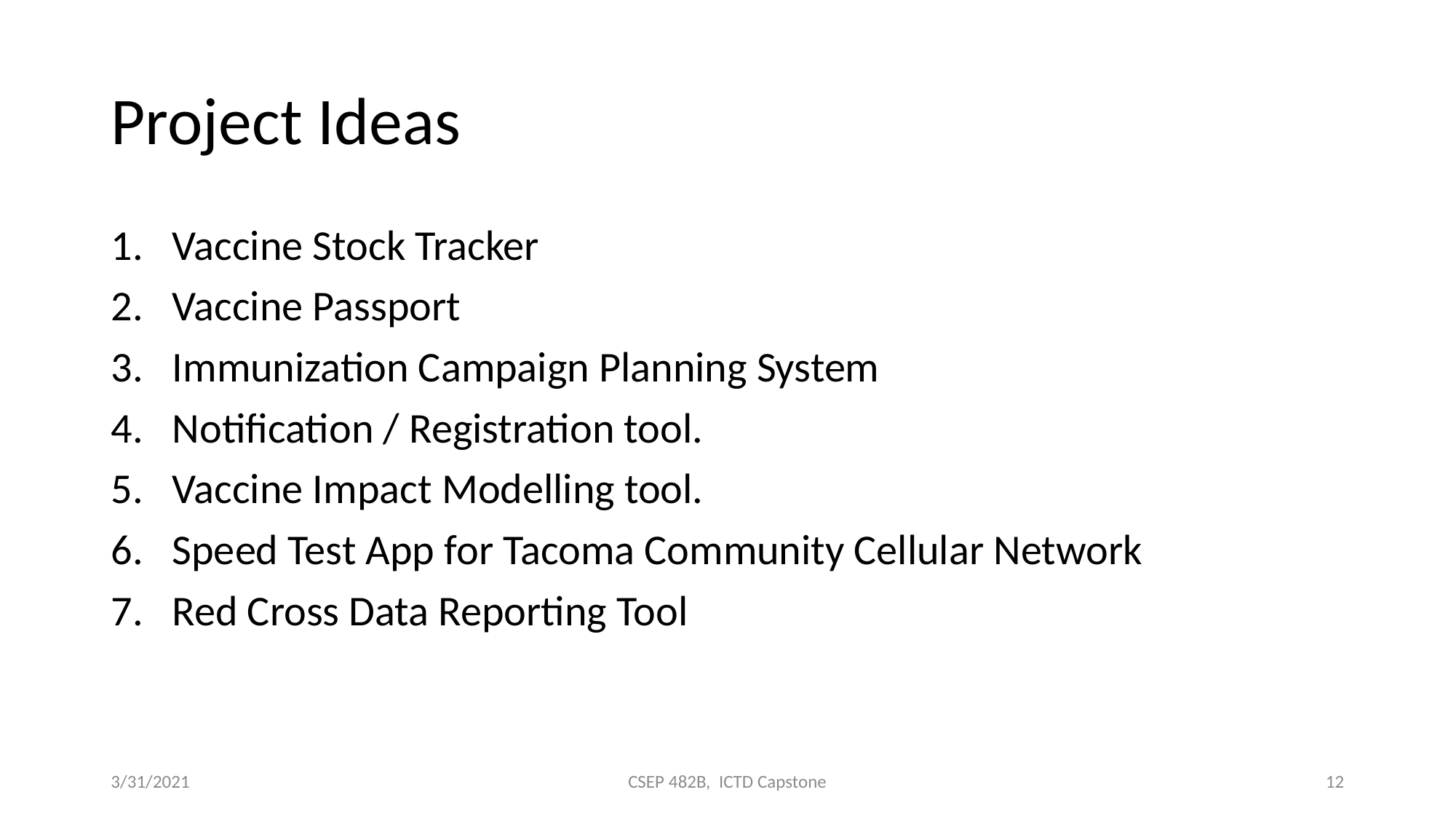

# Project Ideas
Vaccine Stock Tracker
Vaccine Passport
Immunization Campaign Planning System
Notification / Registration tool.
Vaccine Impact Modelling tool.
Speed Test App for Tacoma Community Cellular Network
Red Cross Data Reporting Tool
3/31/2021
CSEP 482B,  ICTD Capstone
12